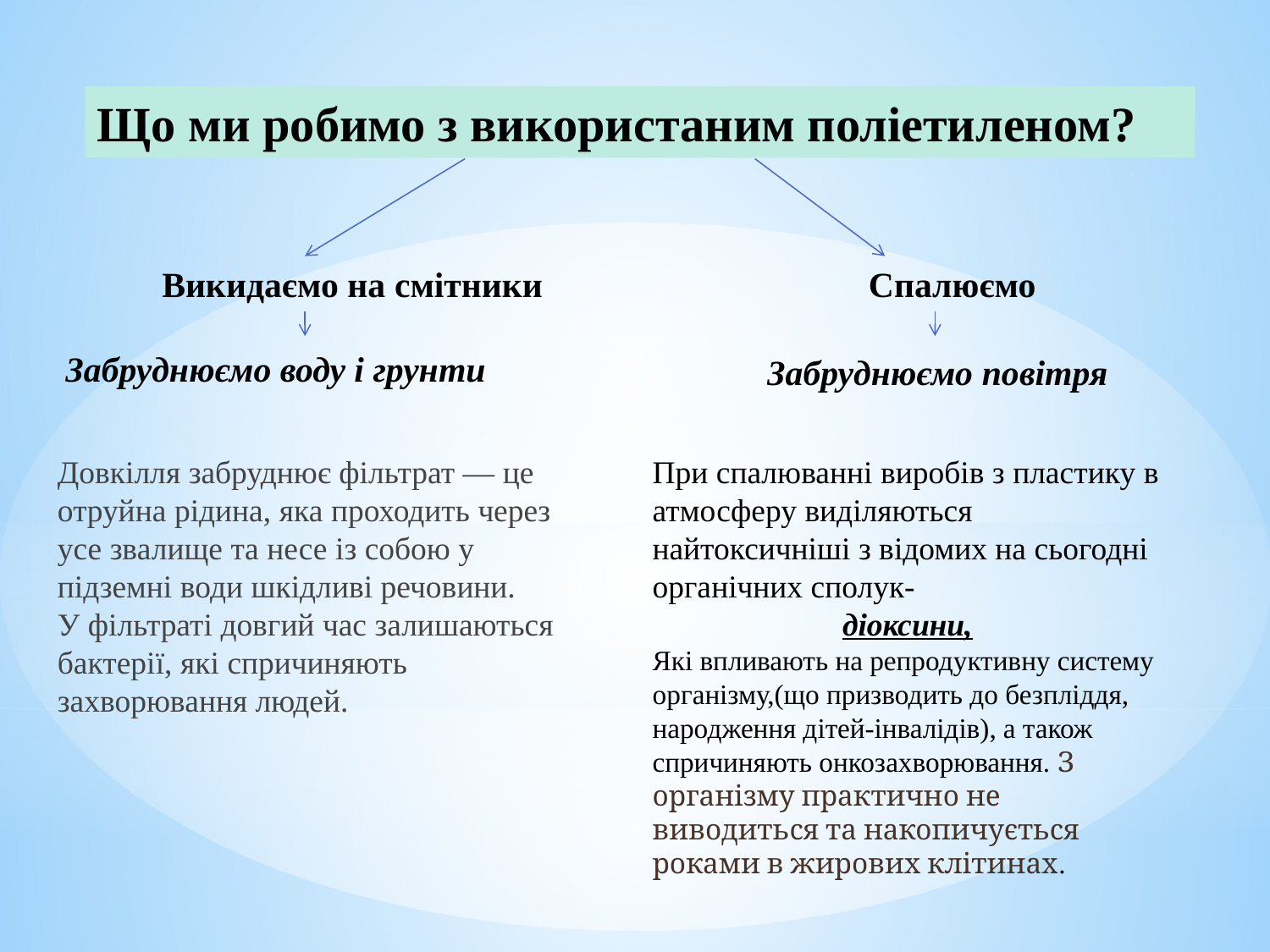

Що ми робимо з використаним поліетиленом?
Викидаємо на смітники
Спалюємо
 Забруднюємо воду і грунти
Забруднюємо повітря
Довкілля забруднює фільтрат — це отруйна рідина, яка проходить через усе звалище та несе із собою у підземні води шкідливі речовини.
У фільтраті довгий час залишаються бактерії, які спричиняють захворювання людей.

При спалюванні виробів з пластику в атмосферу виділяються найтоксичніші з відомих на сьогодні органічних сполук-
діоксини,
Які впливають на репродуктивну систему організму,(що призводить до безпліддя, народження дітей-інвалідів), а також спричиняють онкозахворювання. З організму практично не виводиться та накопичується роками в жирових клітинах.